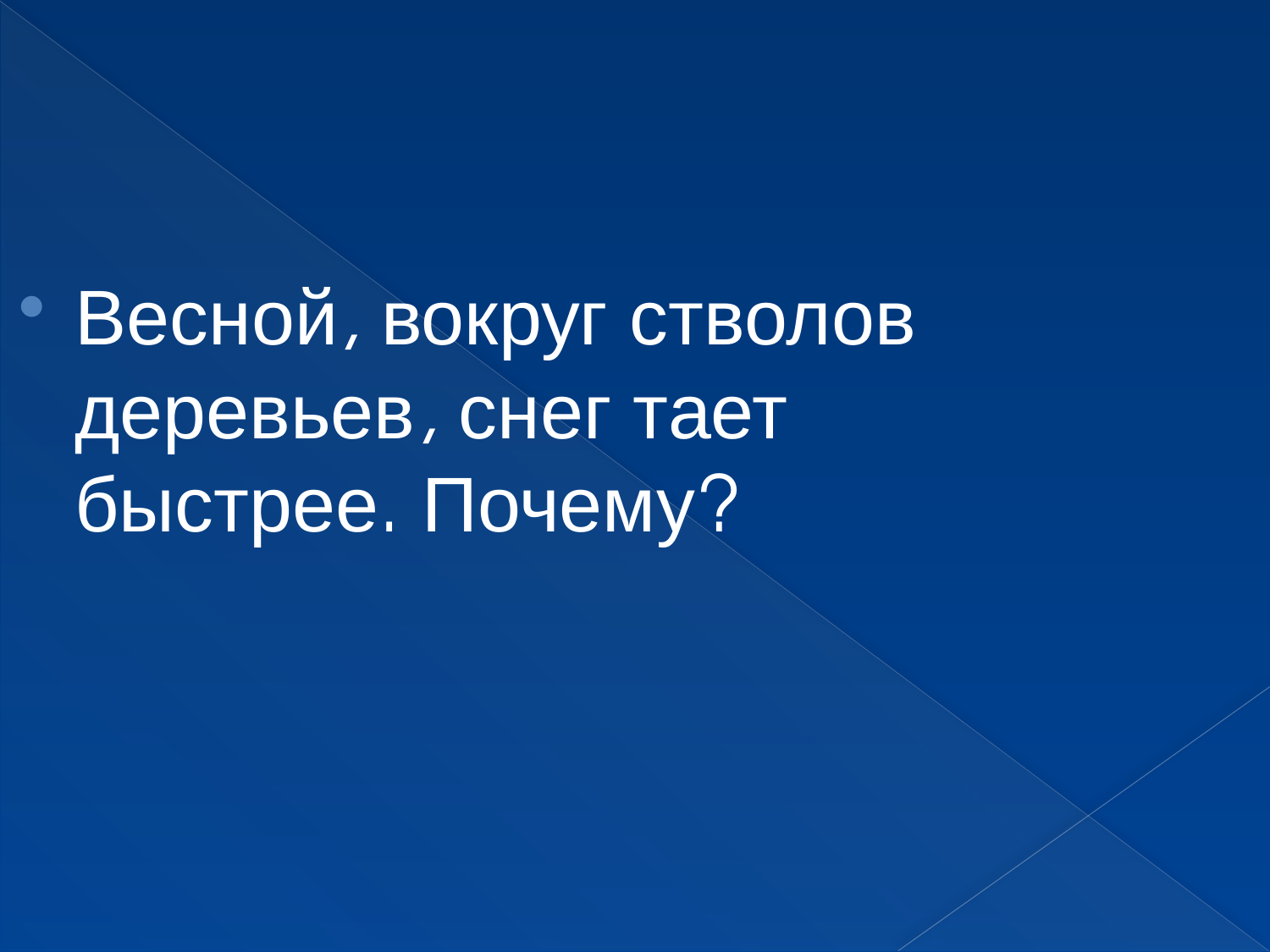

Весной, вокруг стволов деревьев, снег тает быстрее. Почему?